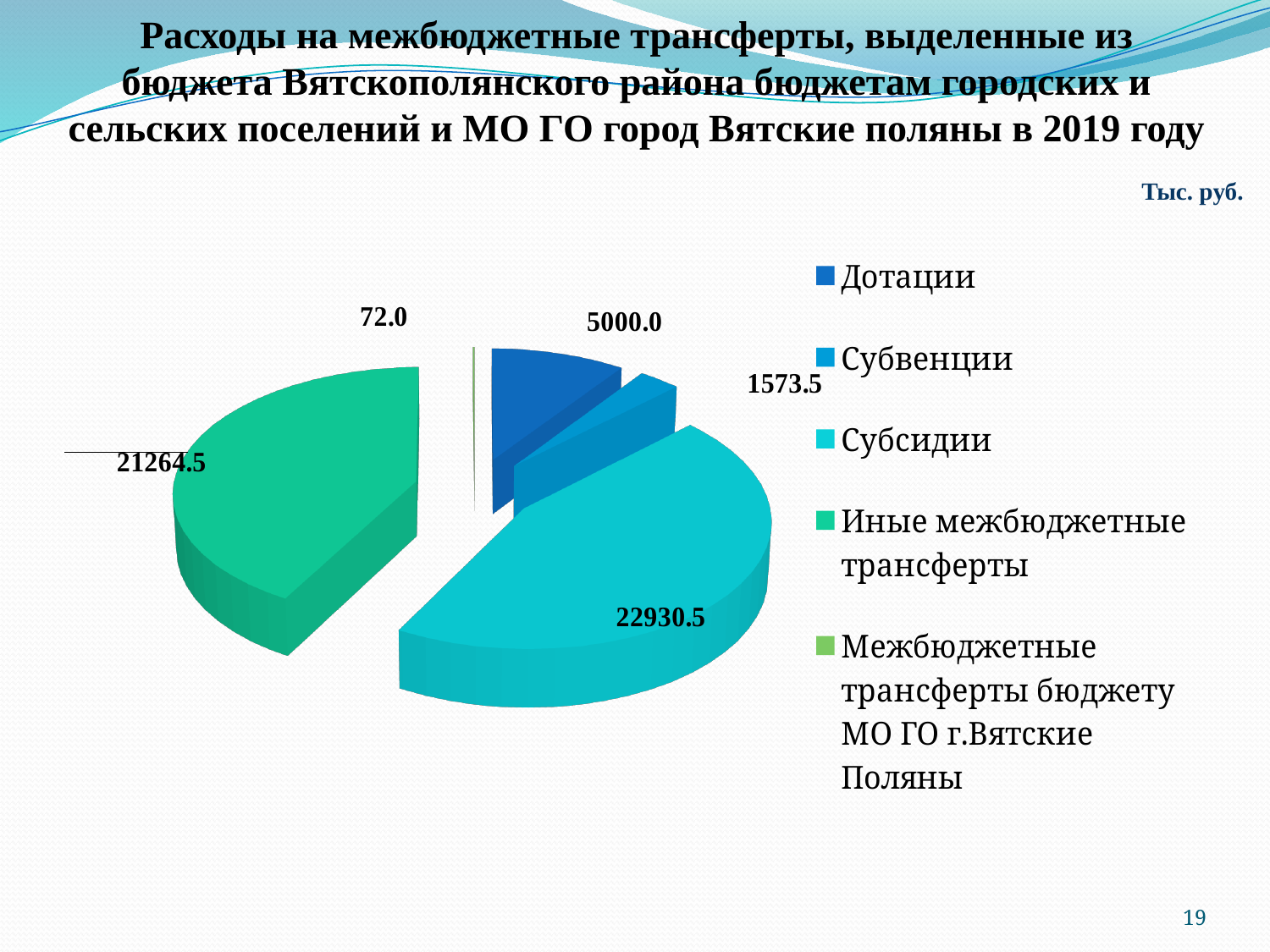

# Расходы на межбюджетные трансферты, выделенные из бюджета Вятскополянского района бюджетам городских и сельских поселений и МО ГО город Вятские поляны в 2019 году
Тыс. руб.

[unsupported chart]

19